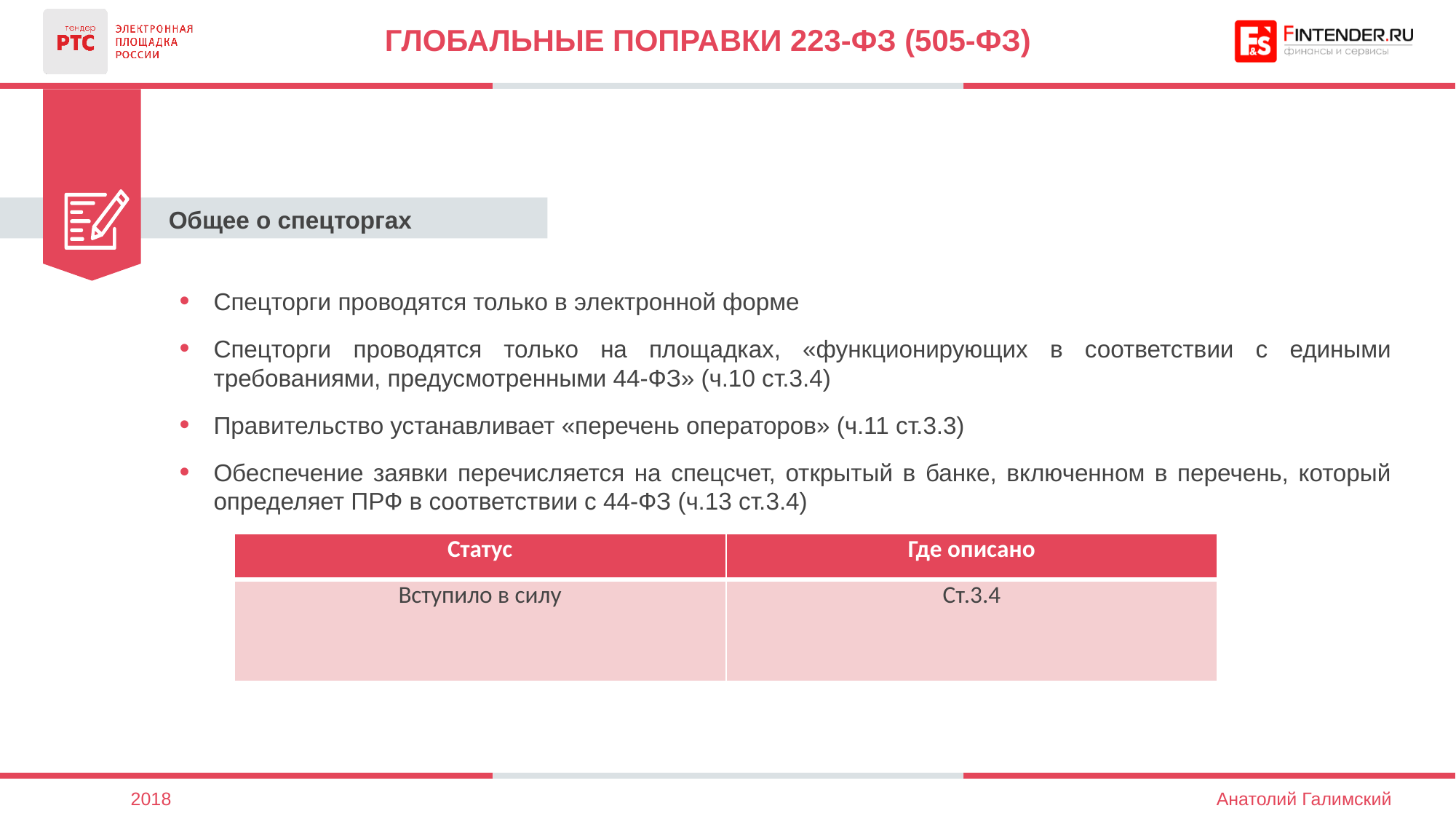

# ГЛОБАЛЬНЫЕ ПОПРАВКИ 223-фз (505-фз)

Общее о спецторгах
Спецторги проводятся только в электронной форме
Спецторги проводятся только на площадках, «функционирующих в соответствии с едиными требованиями, предусмотренными 44-ФЗ» (ч.10 ст.3.4)
Правительство устанавливает «перечень операторов» (ч.11 ст.3.3)
Обеспечение заявки перечисляется на спецсчет, открытый в банке, включенном в перечень, который определяет ПРФ в соответствии с 44-ФЗ (ч.13 ст.3.4)

| Статус | Где описано |
| --- | --- |
| Вступило в силу | Ст.3.4 |
2018
Анатолий Галимский